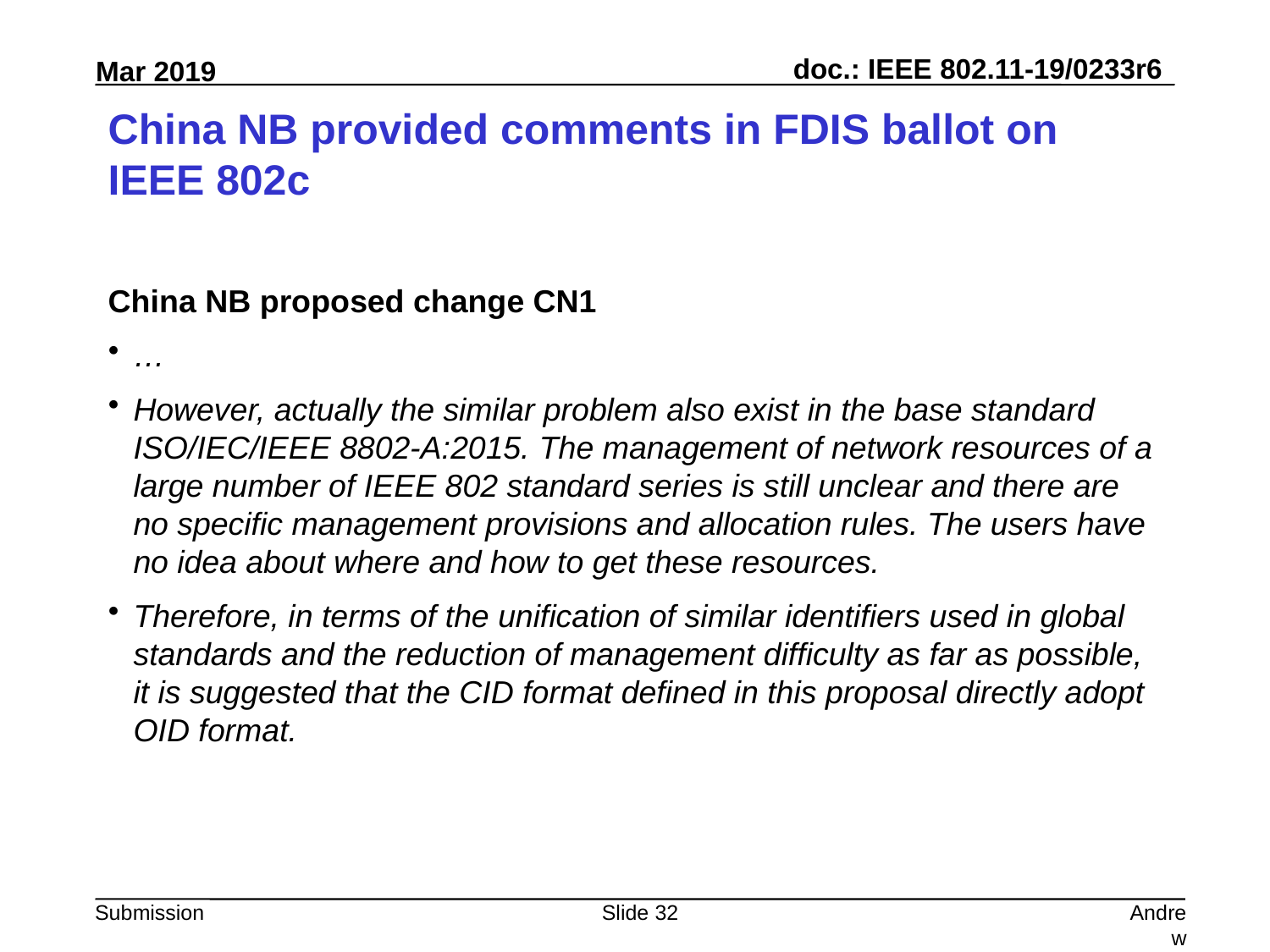

# China NB provided comments in FDIS ballot on IEEE 802c
China NB proposed change CN1
…
However, actually the similar problem also exist in the base standard ISO/IEC/IEEE 8802-A:2015. The management of network resources of a large number of IEEE 802 standard series is still unclear and there are no specific management provisions and allocation rules. The users have no idea about where and how to get these resources.
Therefore, in terms of the unification of similar identifiers used in global standards and the reduction of management difficulty as far as possible, it is suggested that the CID format defined in this proposal directly adopt OID format.

Slide 32
Andrew Myles, Cisco